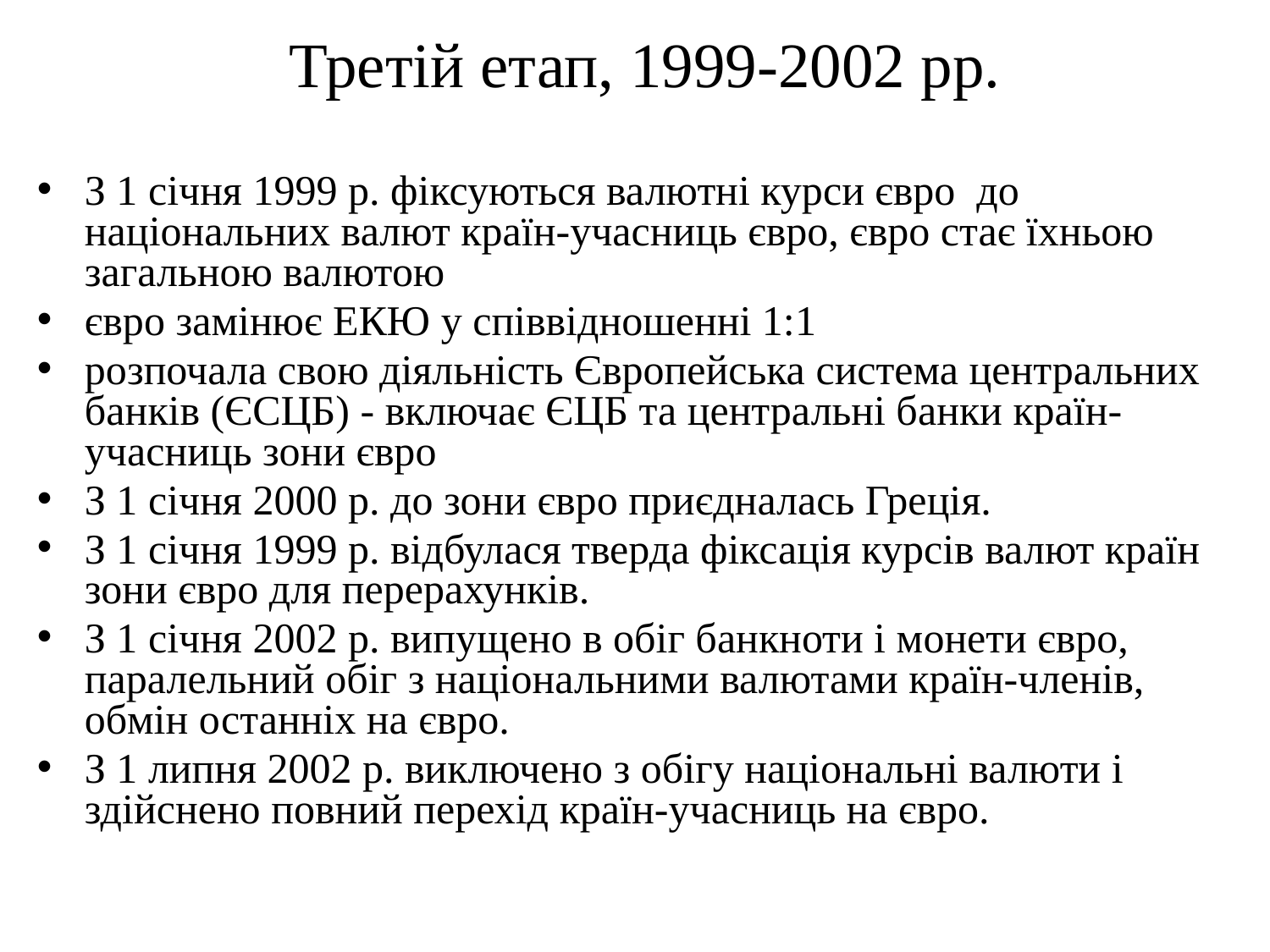

Третій етап, 1999-2002 рр.

З 1 січня 1999 р. фіксуються валютні курси євро  до національних валют країн-учасниць євро, євро стає їхньою загальною валютою
євро замінює ЕКЮ у співвідношенні 1:1
розпочала свою діяльність Європейська система центральних банків (ЄСЦБ) - включає ЄЦБ та центральні банки країн-учасниць зони євро
З 1 січня 2000 р. до зони євро приєдналась Греція.
З 1 січня 1999 р. відбулася тверда фіксація курсів валют країн зони євро для перерахунків.
З 1 січня 2002 р. випущено в обіг банкноти і монети євро, паралельний обіг з національними валютами країн-членів, обмін останніх на євро.
З 1 липня 2002 р. виключено з обігу національні валюти і здійснено повний перехід країн-учасниць на євро.